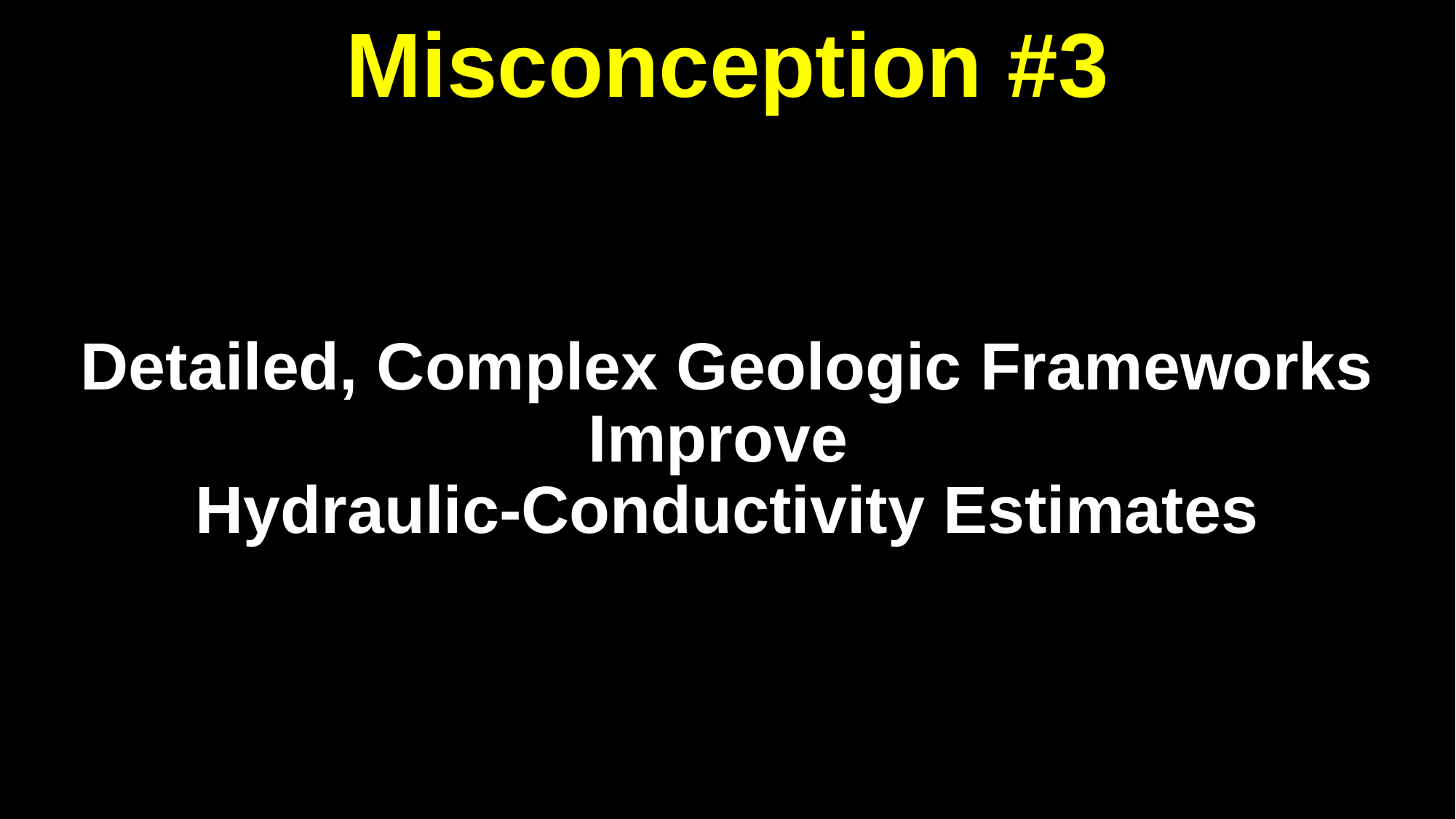

# Detailed, Complex Geologic Frameworks Improve Hydraulic-Conductivity Estimates
Misconception #3